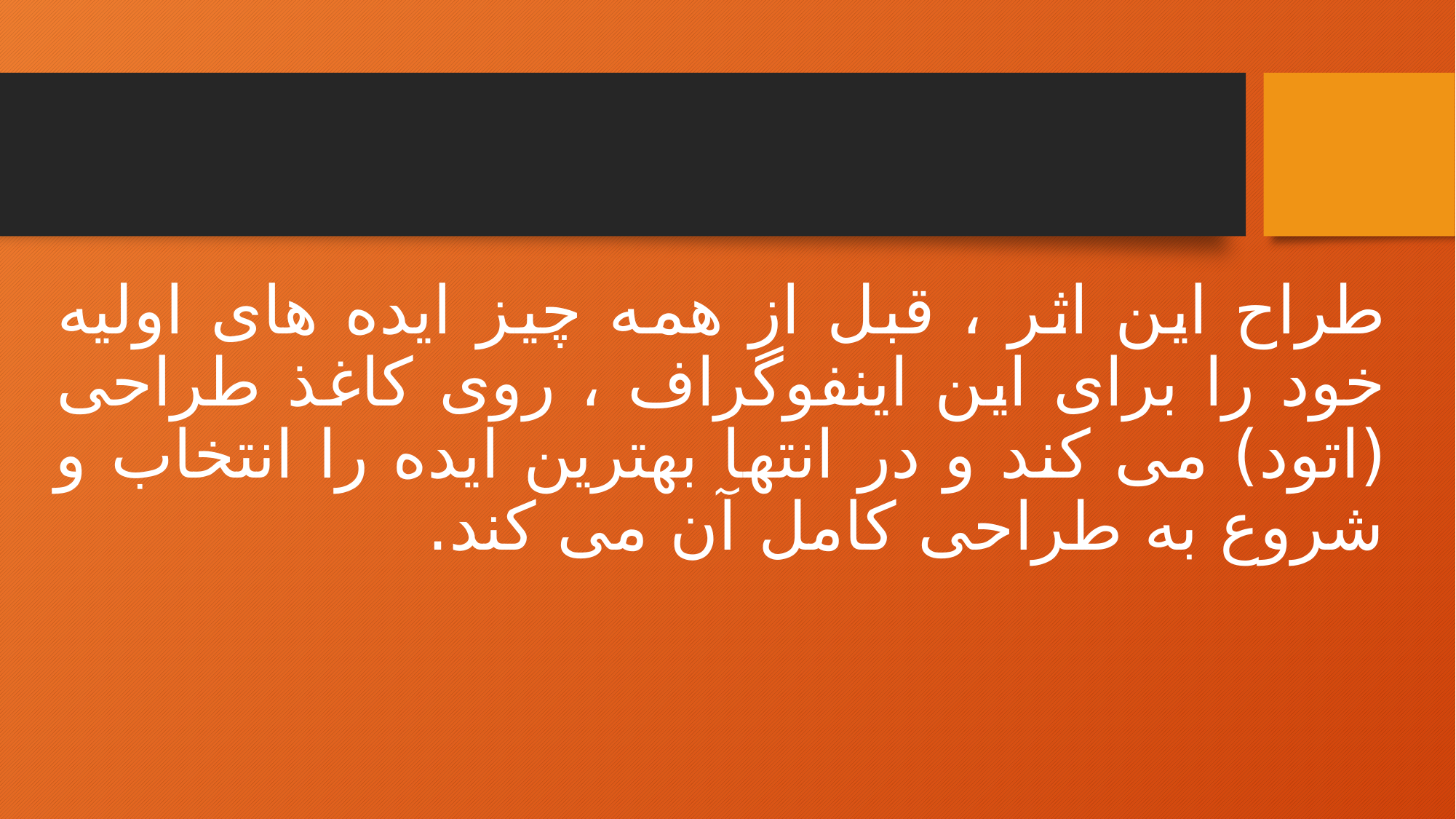

طراح این اثر ، قبل از همه چیز ایده های اولیه خود را برای این اینفوگراف ، روی کاغذ طراحی (اتود) می کند و در انتها بهترین ایده را انتخاب و شروع به طراحی کامل آن می کند.